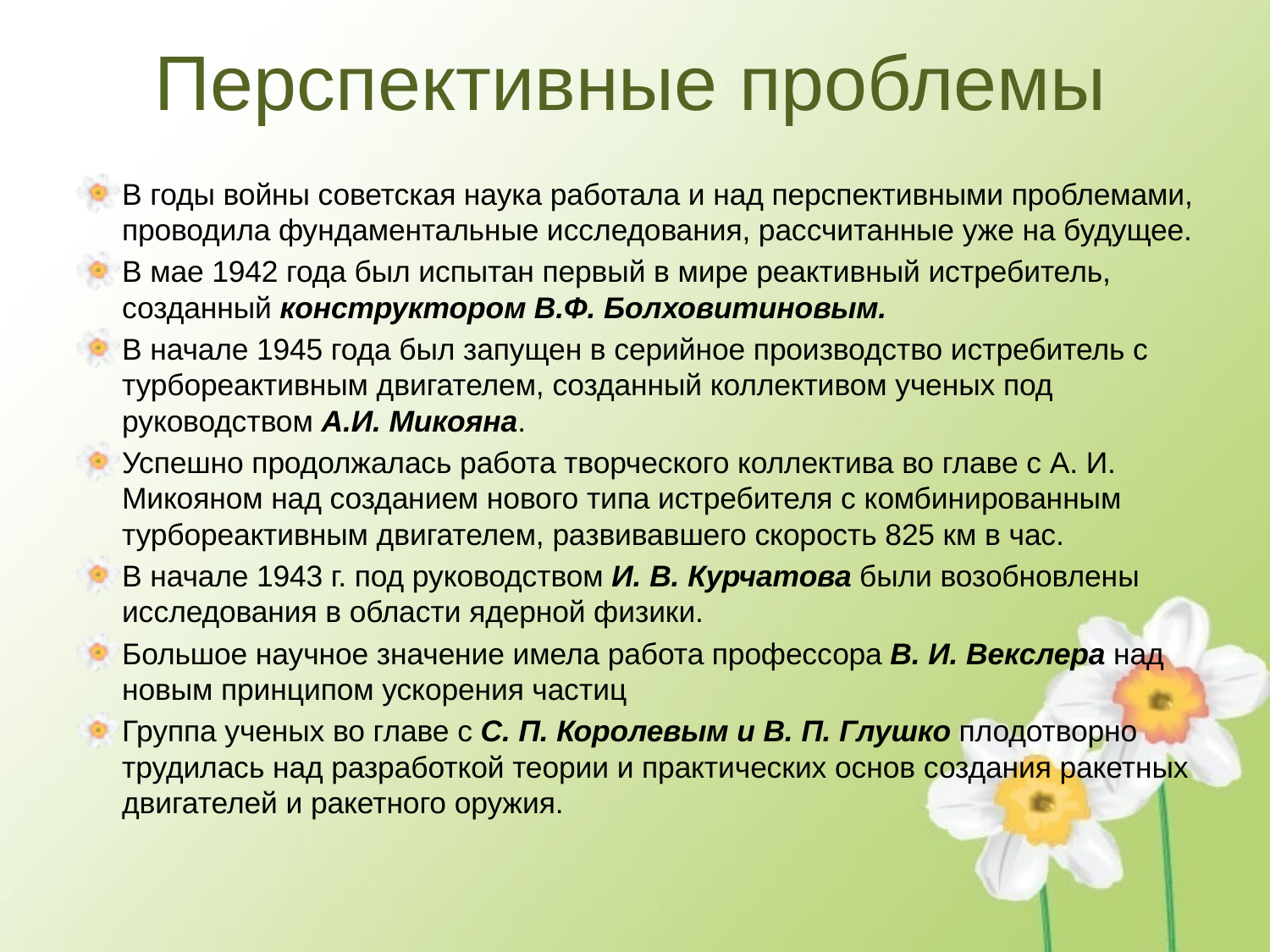

# Перспективные проблемы
В годы войны советская наука работала и над перспективными проблемами, проводила фундаментальные исследования, рассчитанные уже на будущее.
В мае 1942 года был испытан первый в мире реактивный истребитель, созданный конструктором В.Ф. Болховитиновым.
В начале 1945 года был запущен в серийное производство истребитель с турбореактивным двигателем, созданный коллективом ученых под руководством А.И. Микояна.
Успешно продолжалась работа творческого коллектива во главе с А. И. Микояном над созданием нового типа истребителя с комбинированным турбореактивным двигателем, развивавшего скорость 825 км в час.
В начале 1943 г. под руководством И. В. Курчатова были возобновлены исследования в области ядерной физики.
Большое научное значение имела работа профессора В. И. Векслера над новым принципом ускорения частиц
Группа ученых во главе с С. П. Королевым и В. П. Глушко плодотворно трудилась над разработкой теории и практических основ создания ракетных двигателей и ракетного оружия.